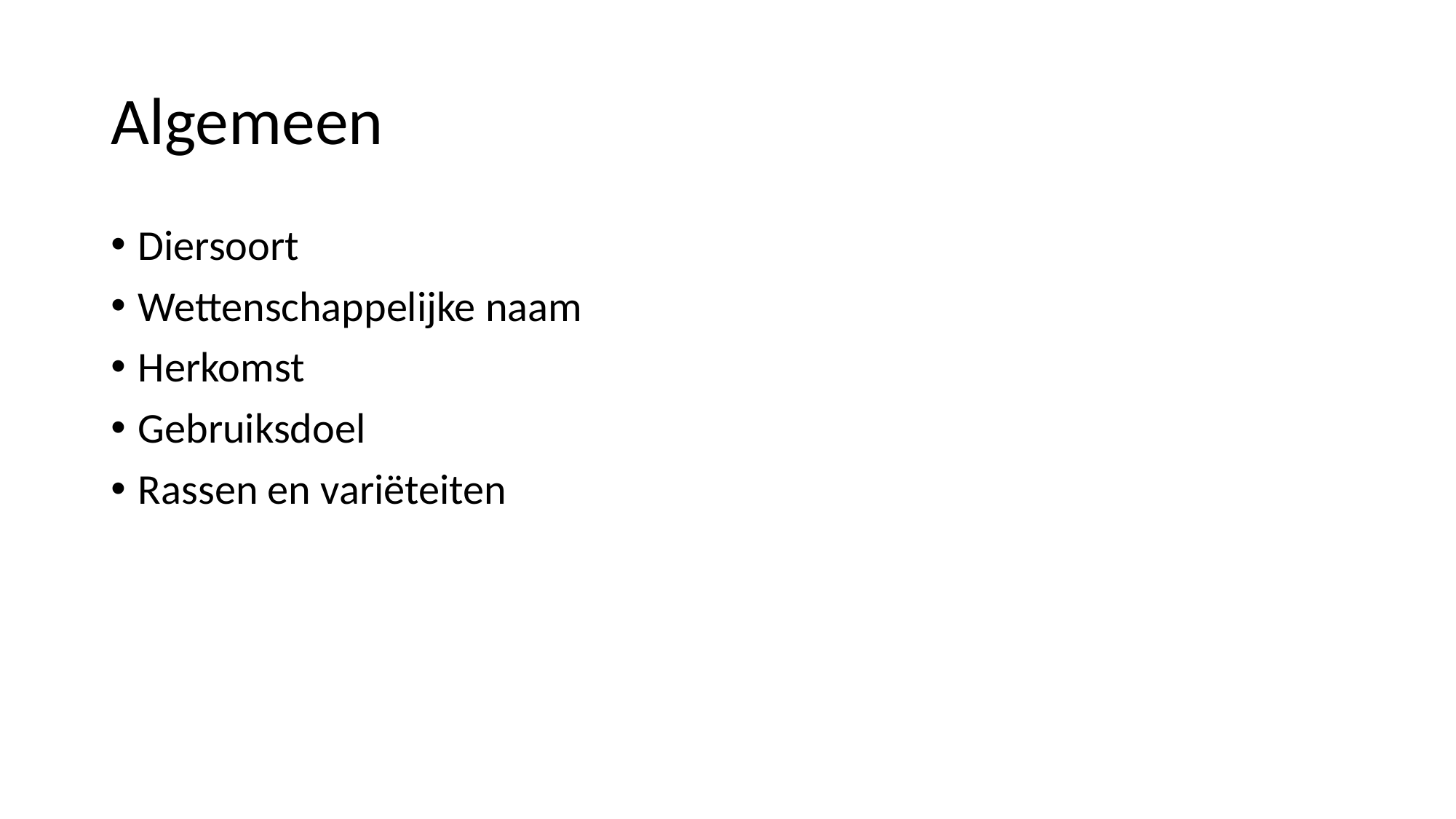

# Algemeen
Diersoort
Wettenschappelijke naam
Herkomst
Gebruiksdoel
Rassen en variëteiten